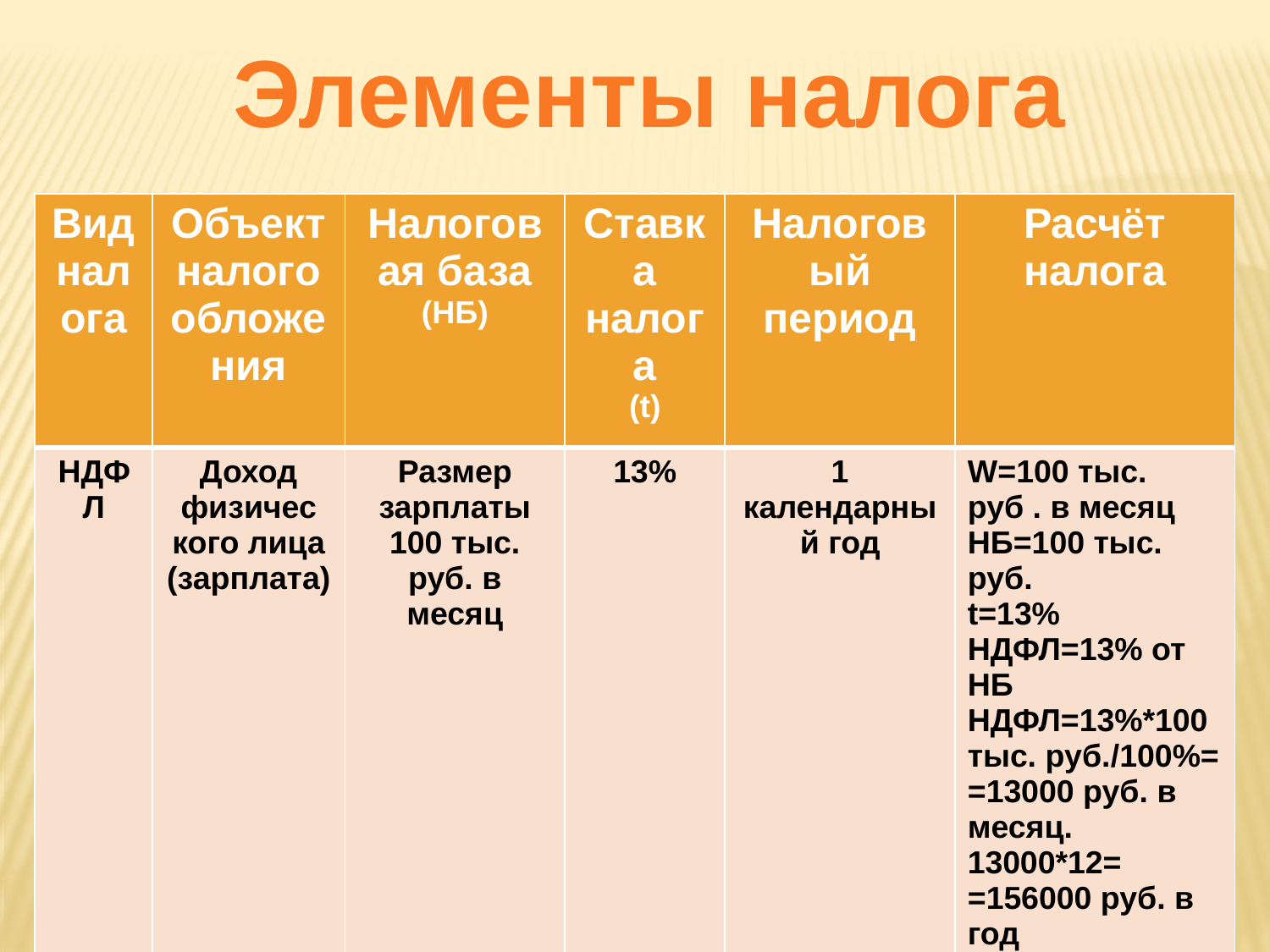

Элементы налога
| Вид налога | Объект налогообложения | Налоговая база (НБ) | Ставка налога (t) | Налоговый период | Расчёт налога |
| --- | --- | --- | --- | --- | --- |
| НДФЛ | Доход физичес кого лица (зарплата) | Размер зарплаты 100 тыс. руб. в месяц | 13% | 1 календарный год | W=100 тыс. руб . в месяц НБ=100 тыс. руб. t=13% НДФЛ=13% от НБ НДФЛ=13%\*100 тыс. руб./100%= =13000 руб. в месяц. 13000\*12= =156000 руб. в год |